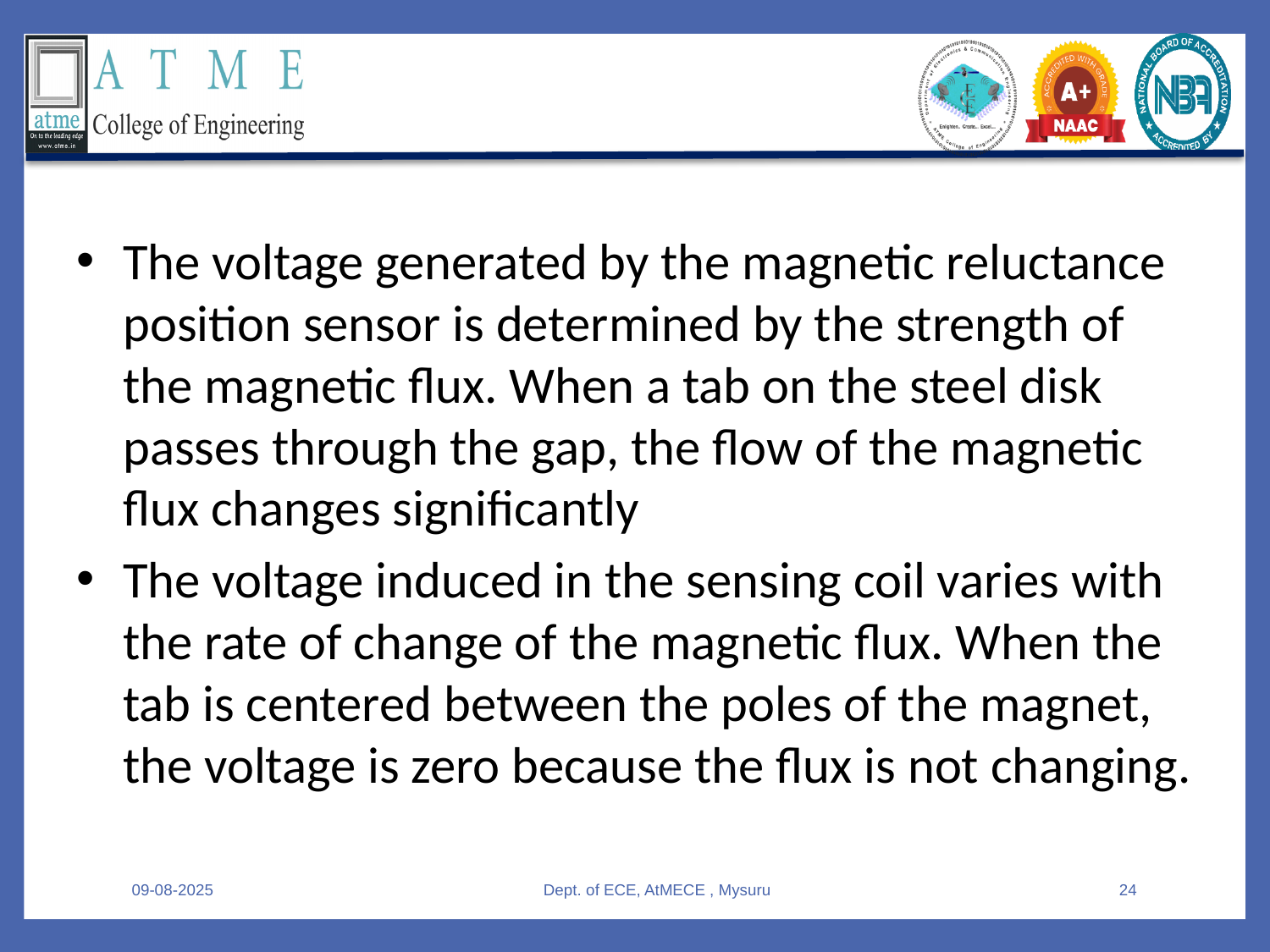

The voltage generated by the magnetic reluctance position sensor is determined by the strength of the magnetic flux. When a tab on the steel disk passes through the gap, the flow of the magnetic flux changes significantly
The voltage induced in the sensing coil varies with the rate of change of the magnetic flux. When the tab is centered between the poles of the magnet, the voltage is zero because the flux is not changing.
09-08-2025
Dept. of ECE, AtMECE , Mysuru
24